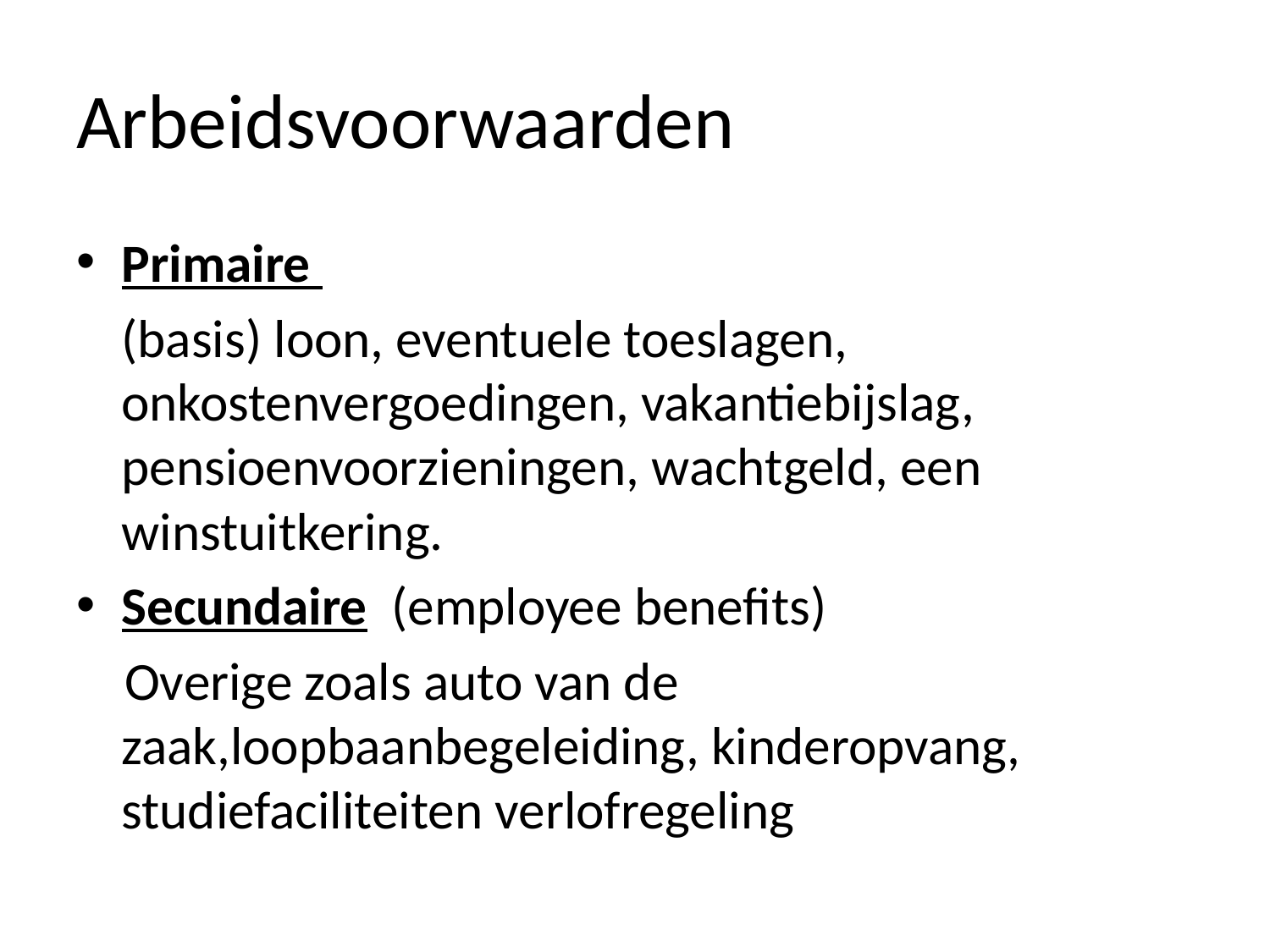

# Arbeidsvoorwaarden
Primaire
	(basis) loon, eventuele toeslagen, onkostenvergoedingen, vakantiebijslag, pensioenvoorzieningen, wachtgeld, een winstuitkering.
Secundaire  (employee benefits)
    Overige zoals auto van de zaak,loopbaanbegeleiding, kinderopvang, studiefaciliteiten verlofregeling